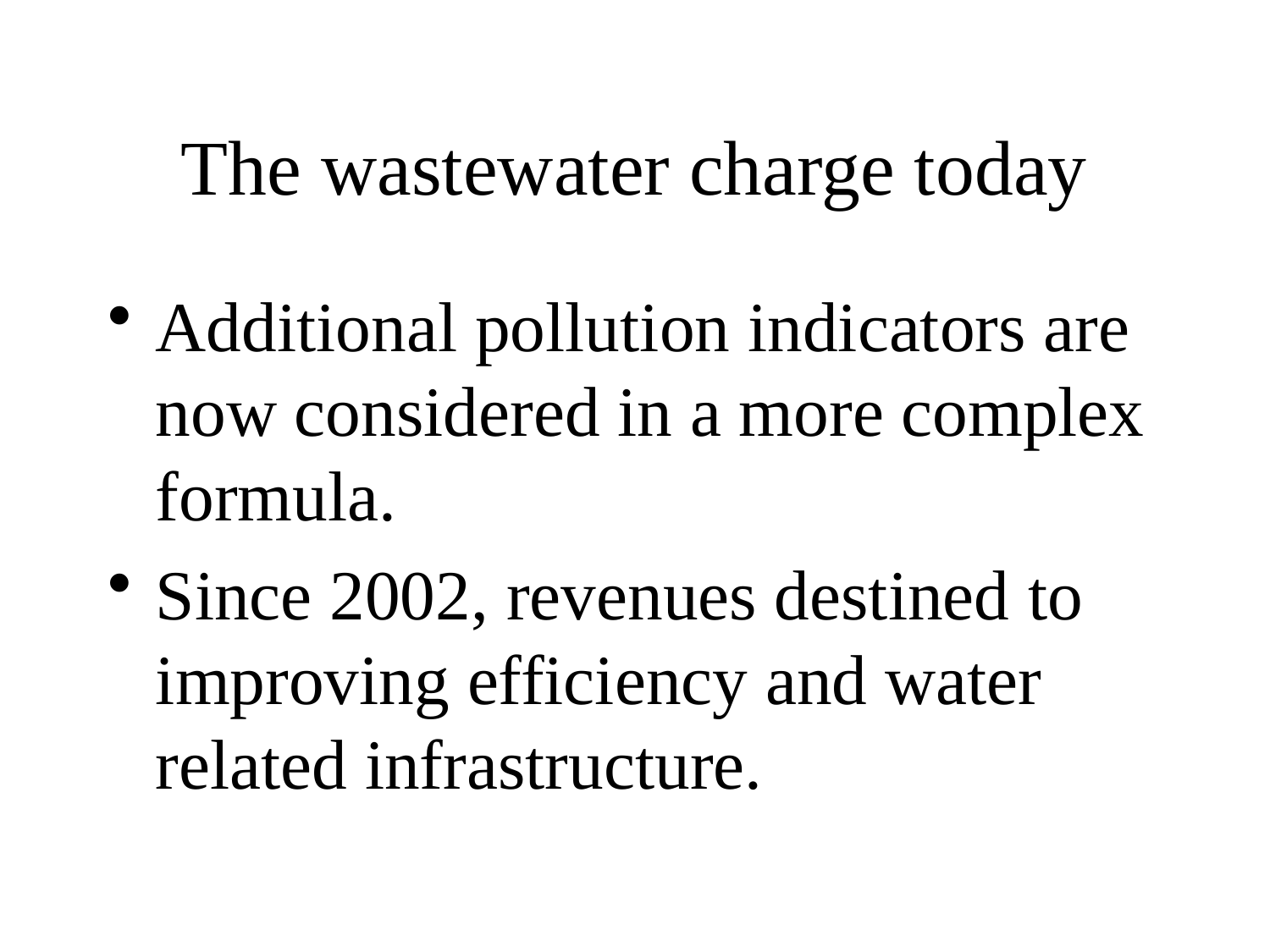

# The wastewater charge today
Additional pollution indicators are now considered in a more complex formula.
Since 2002, revenues destined to improving efficiency and water related infrastructure.